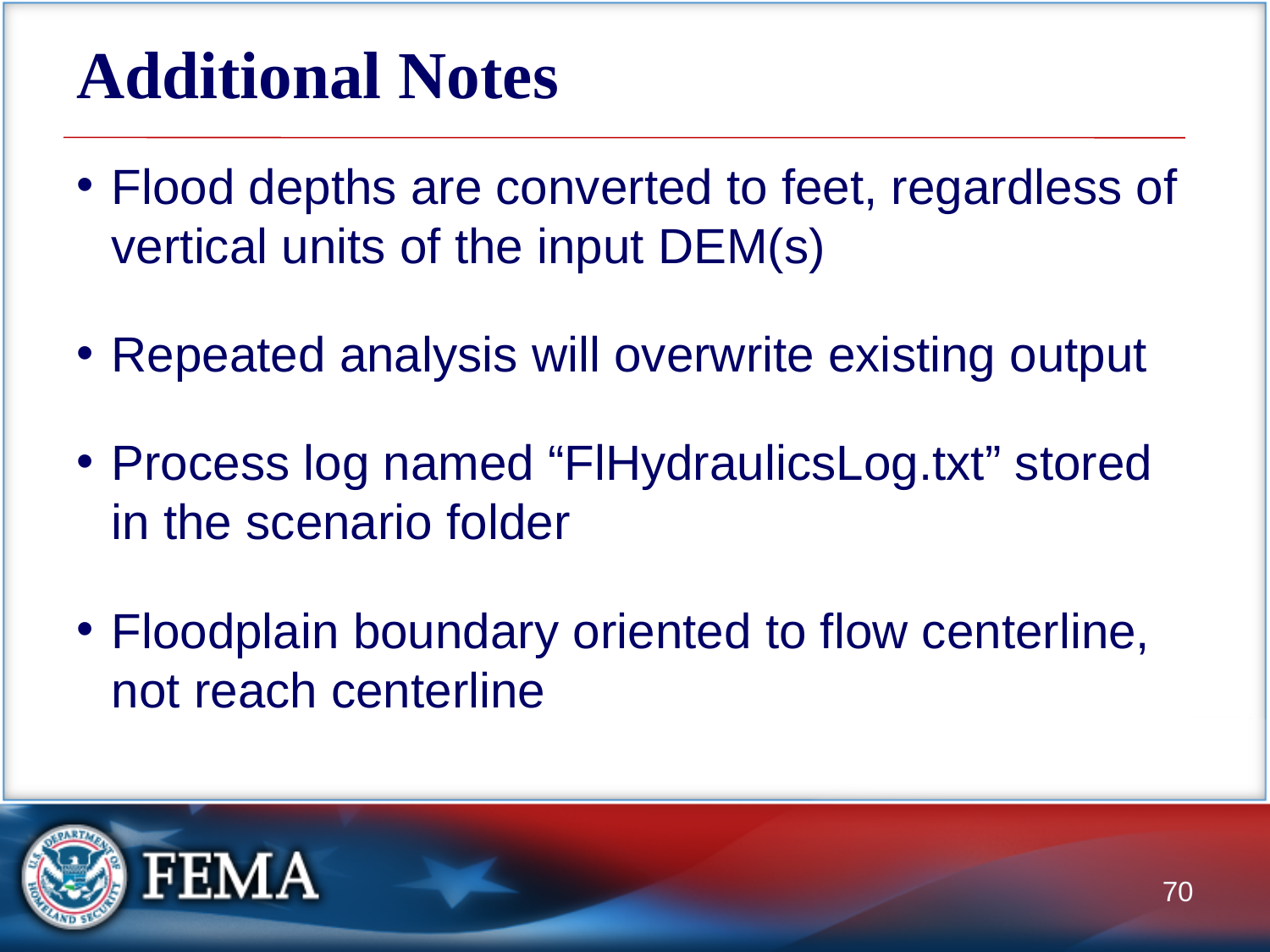

# Additional Notes
Flood depths are converted to feet, regardless of vertical units of the input DEM(s)
Repeated analysis will overwrite existing output
Process log named “FlHydraulicsLog.txt” stored in the scenario folder
Floodplain boundary oriented to flow centerline, not reach centerline
70